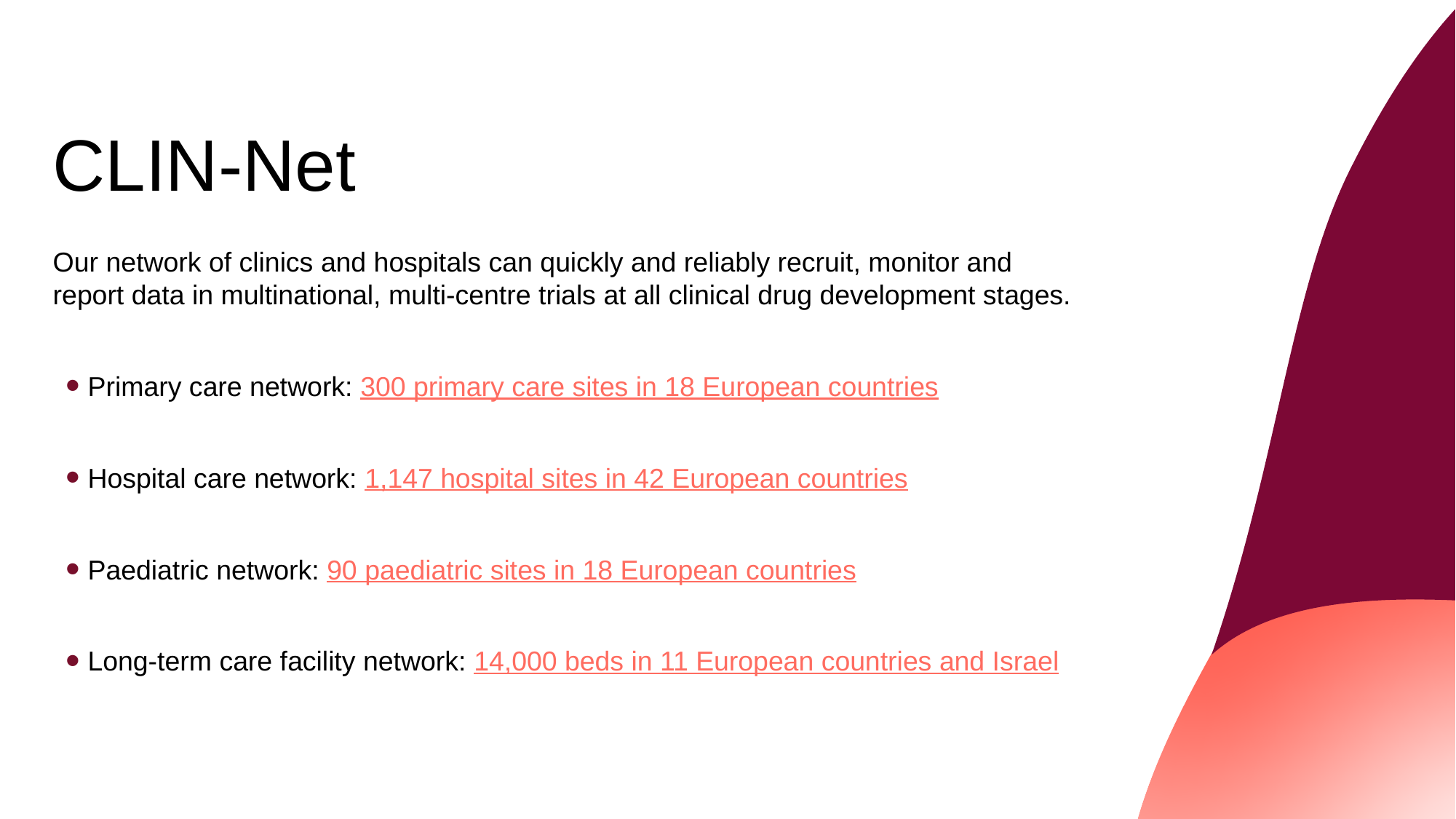

# CLIN-Net
Our network of clinics and hospitals can quickly and reliably recruit, monitor and
report data in multinational, multi-centre trials at all clinical drug development stages.
 Primary care network: 300 primary care sites in 18 European countries

 Hospital care network: 1,147 hospital sites in 42 European countries

 Paediatric network: 90 paediatric sites in 18 European countries

 Long-term care facility network: 14,000 beds in 11 European countries and Israel